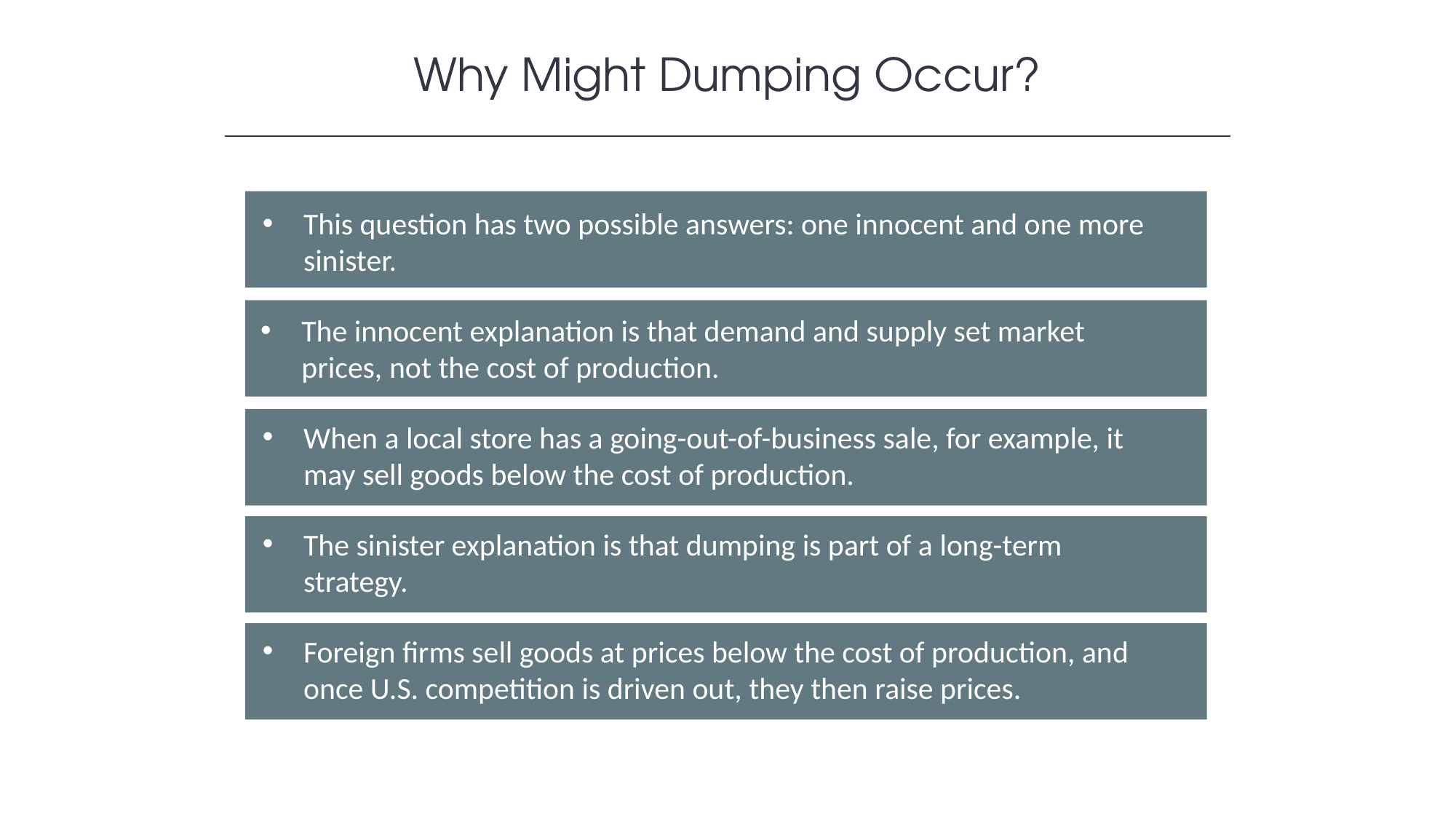

Why Might Dumping Occur?

This question has two possible answers: one innocent and one more sinister.

The innocent explanation is that demand and supply set market prices, not the cost of production.

When a local store has a going-out-of-business sale, for example, it may sell goods below the cost of production.

The sinister explanation is that dumping is part of a long-term strategy.

Foreign firms sell goods at prices below the cost of production, and once U.S. competition is driven out, they then raise prices.